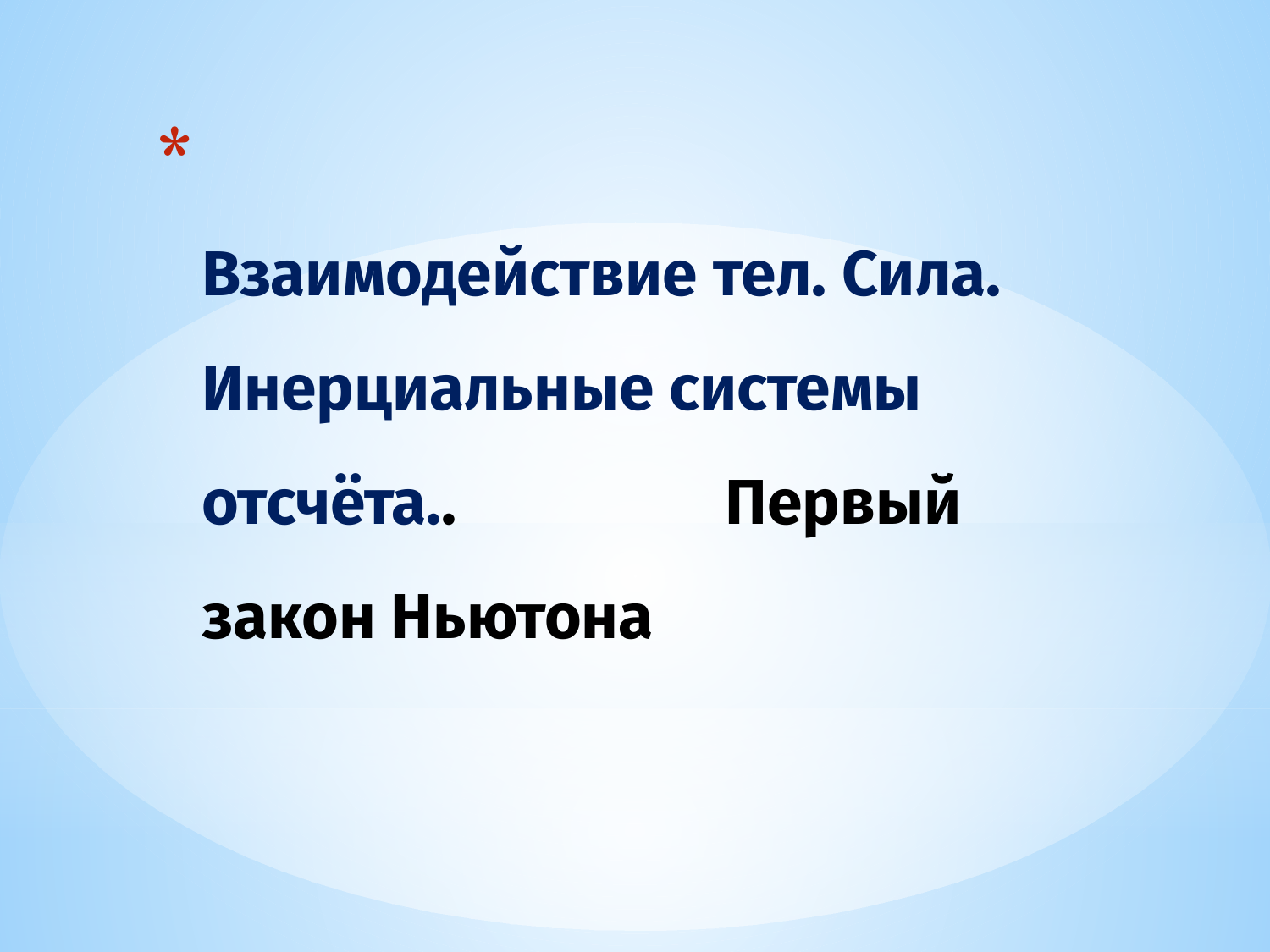

# Взаимодействие тел. Сила. Инерциальные системы отсчёта..		 Первый закон Ньютона